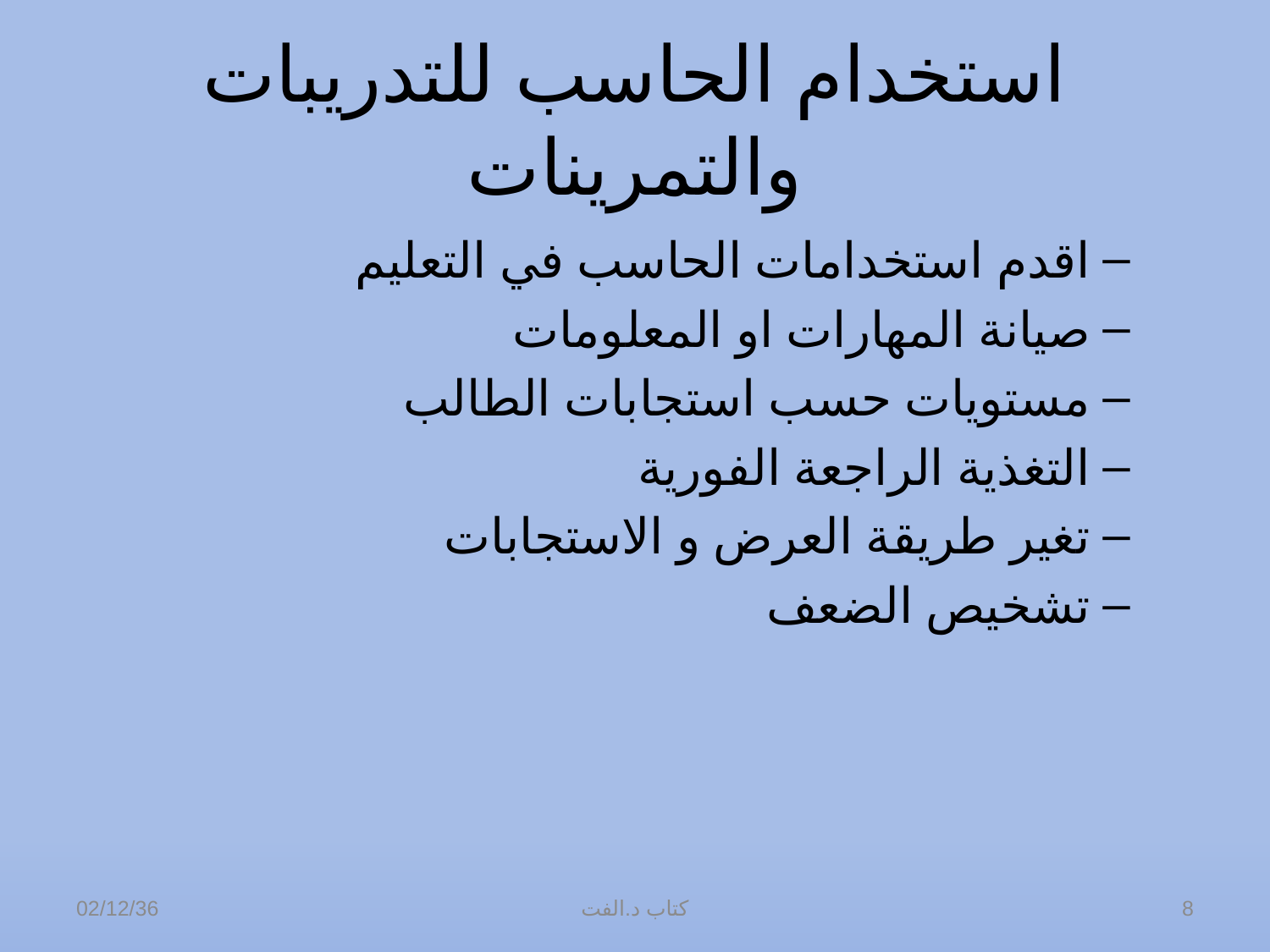

# استخدام الحاسب للتدريبات والتمرينات
اقدم استخدامات الحاسب في التعليم
صيانة المهارات او المعلومات
مستويات حسب استجابات الطالب
التغذية الراجعة الفورية
تغير طريقة العرض و الاستجابات
تشخيص الضعف
02/12/36
كتاب د.الفت
8